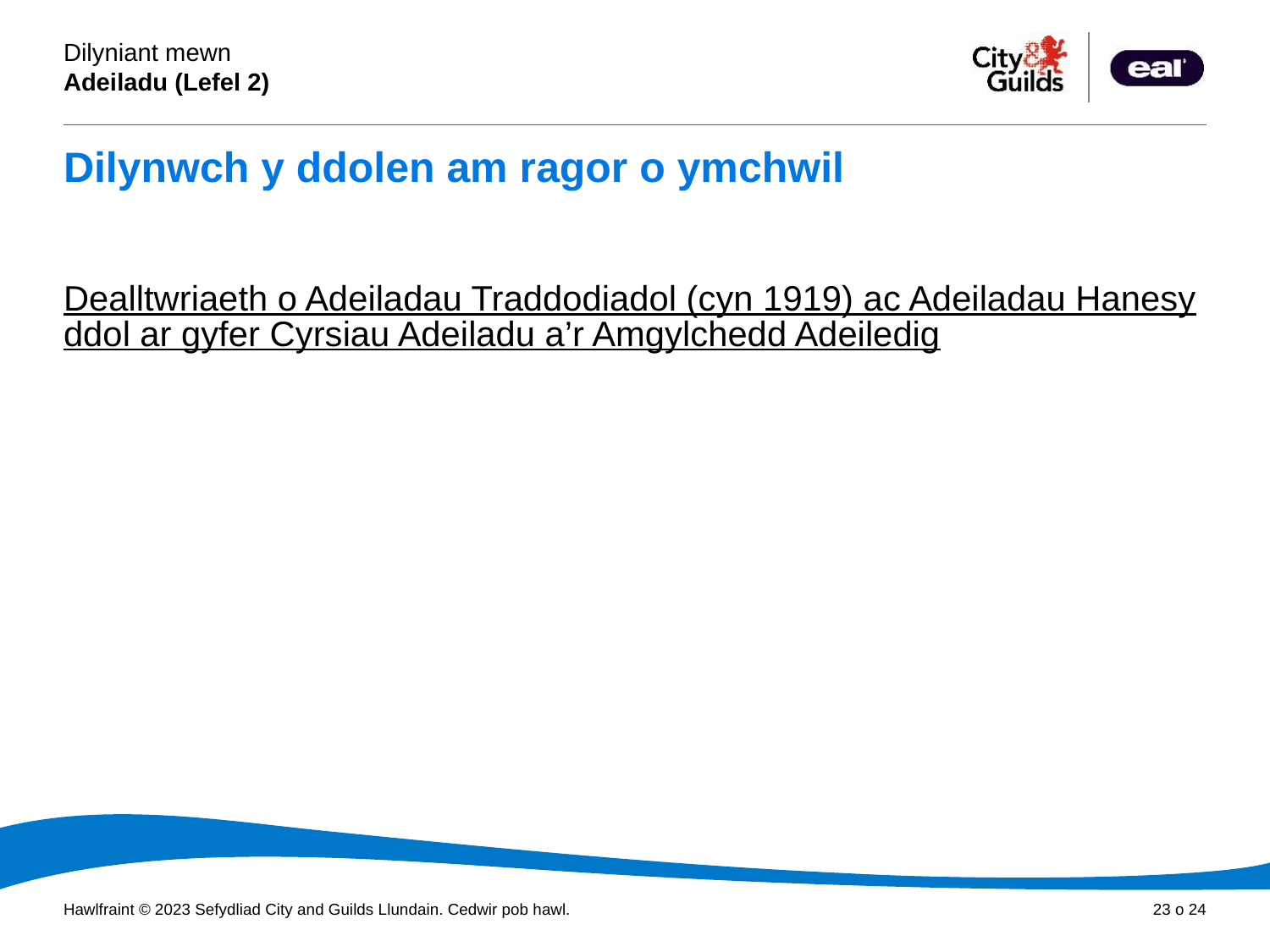

# Dilynwch y ddolen am ragor o ymchwil
Dealltwriaeth o Adeiladau Traddodiadol (cyn 1919) ac Adeiladau Hanesyddol ar gyfer Cyrsiau Adeiladu a’r Amgylchedd Adeiledig